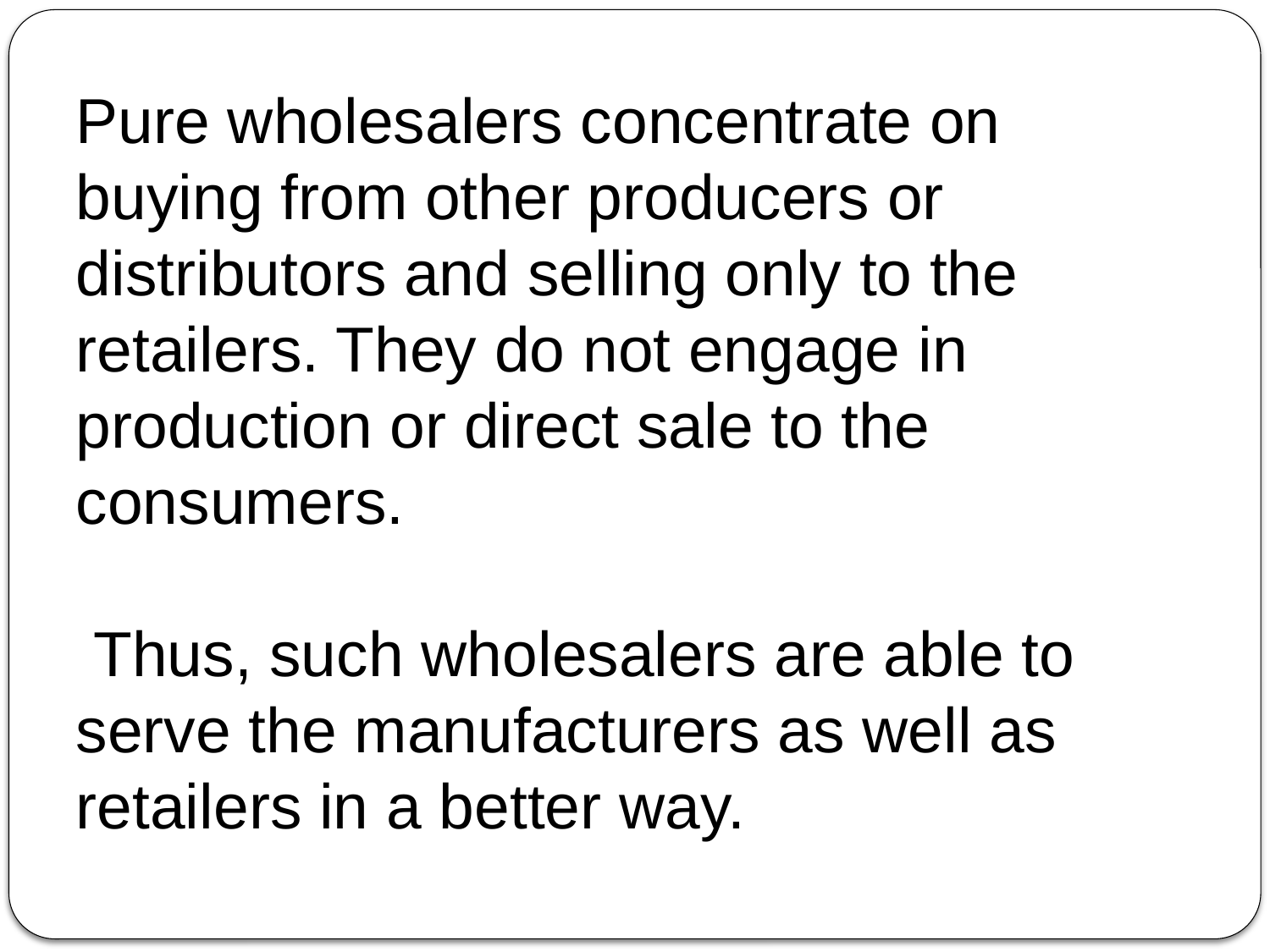

Pure wholesalers concentrate on buying from other producers or distributors and selling only to the retailers. They do not engage in production or direct sale to the consumers.

 Thus, such wholesalers are able to serve the manufacturers as well as retailers in a better way.